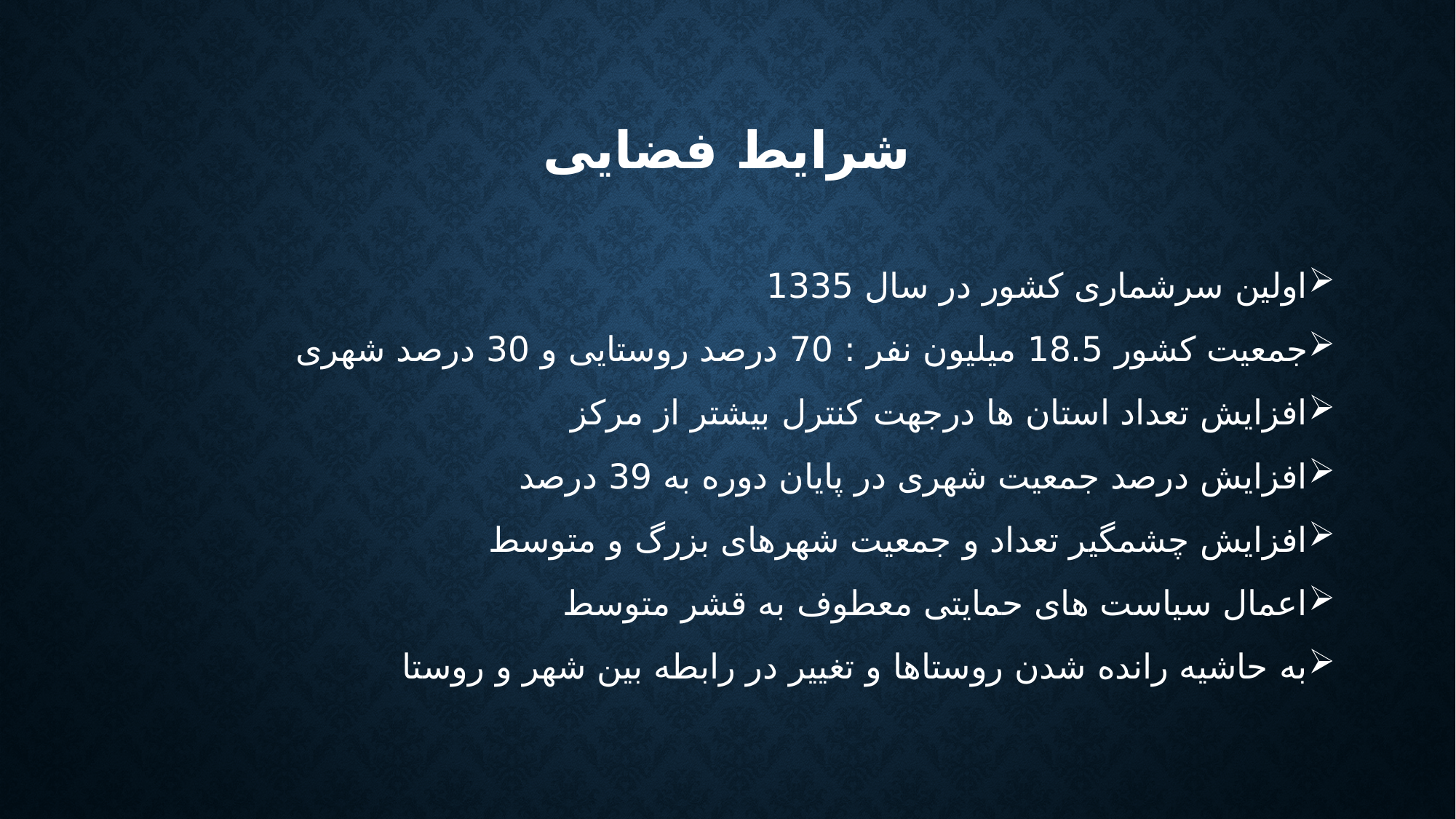

# شرایط فضایی
اولین سرشماری کشور در سال 1335
جمعیت کشور 18.5 میلیون نفر : 70 درصد روستایی و 30 درصد شهری
افزایش تعداد استان ها درجهت کنترل بیشتر از مرکز
افزایش درصد جمعیت شهری در پایان دوره به 39 درصد
افزایش چشمگیر تعداد و جمعیت شهرهای بزرگ و متوسط
اعمال سیاست های حمایتی معطوف به قشر متوسط
به حاشیه رانده شدن روستاها و تغییر در رابطه بین شهر و روستا